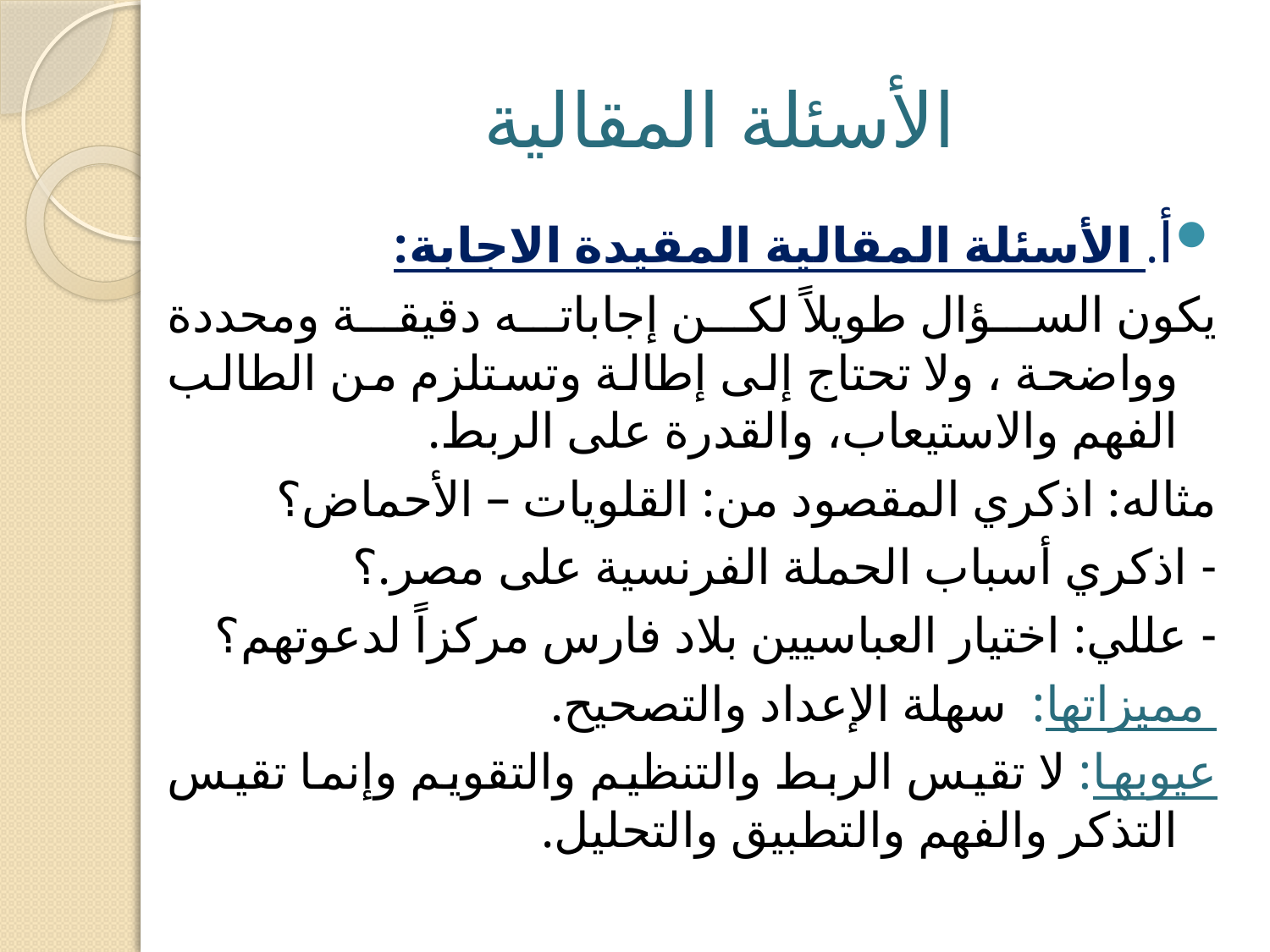

# الأسئلة المقالية
أ. الأسئلة المقالية المقيدة الاجابة:
يكون السؤال طويلاً لكن إجاباته دقيقة ومحددة وواضحة ، ولا تحتاج إلى إطالة وتستلزم من الطالب الفهم والاستيعاب، والقدرة على الربط.
مثاله: اذكري المقصود من: القلويات – الأحماض؟
- اذكري أسباب الحملة الفرنسية على مصر.؟
- عللي: اختيار العباسيين بلاد فارس مركزاً لدعوتهم؟
 مميزاتها:  سهلة الإعداد والتصحيح.
عيوبها: لا تقيس الربط والتنظيم والتقويم وإنما تقيس التذكر والفهم والتطبيق والتحليل.